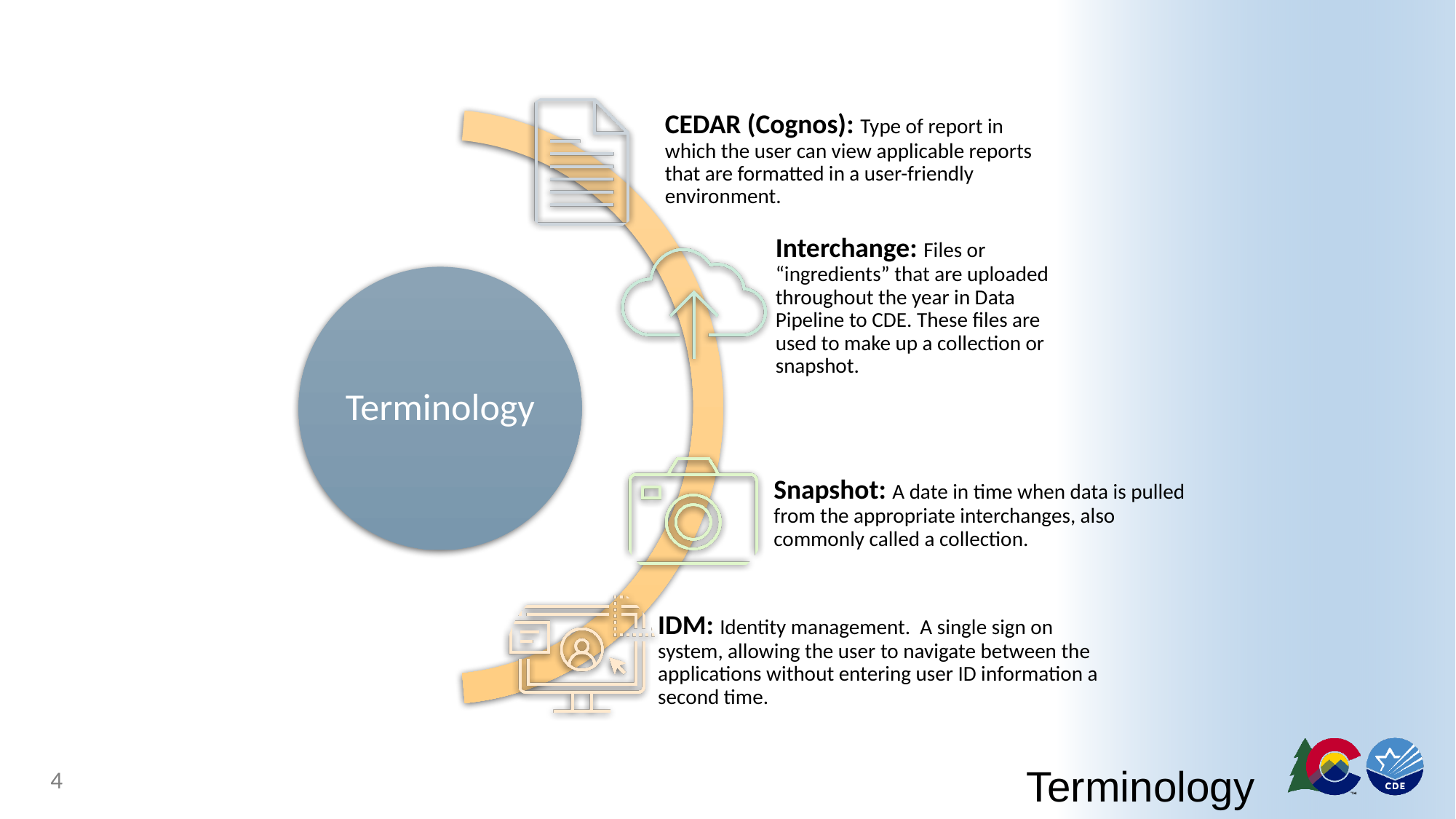

Terminology
CEDAR (Cognos): Type of report in which the user can view applicable reports that are formatted in a user-friendly environment.
Interchange: Files or “ingredients” that are uploaded throughout the year in Data Pipeline to CDE. These files are used to make up a collection or snapshot.
Snapshot: A date in time when data is pulled from the appropriate interchanges, also commonly called a collection.
IDM: Identity management.  A single sign on system, allowing the user to navigate between the applications without entering user ID information a second time.
# Terminology
4